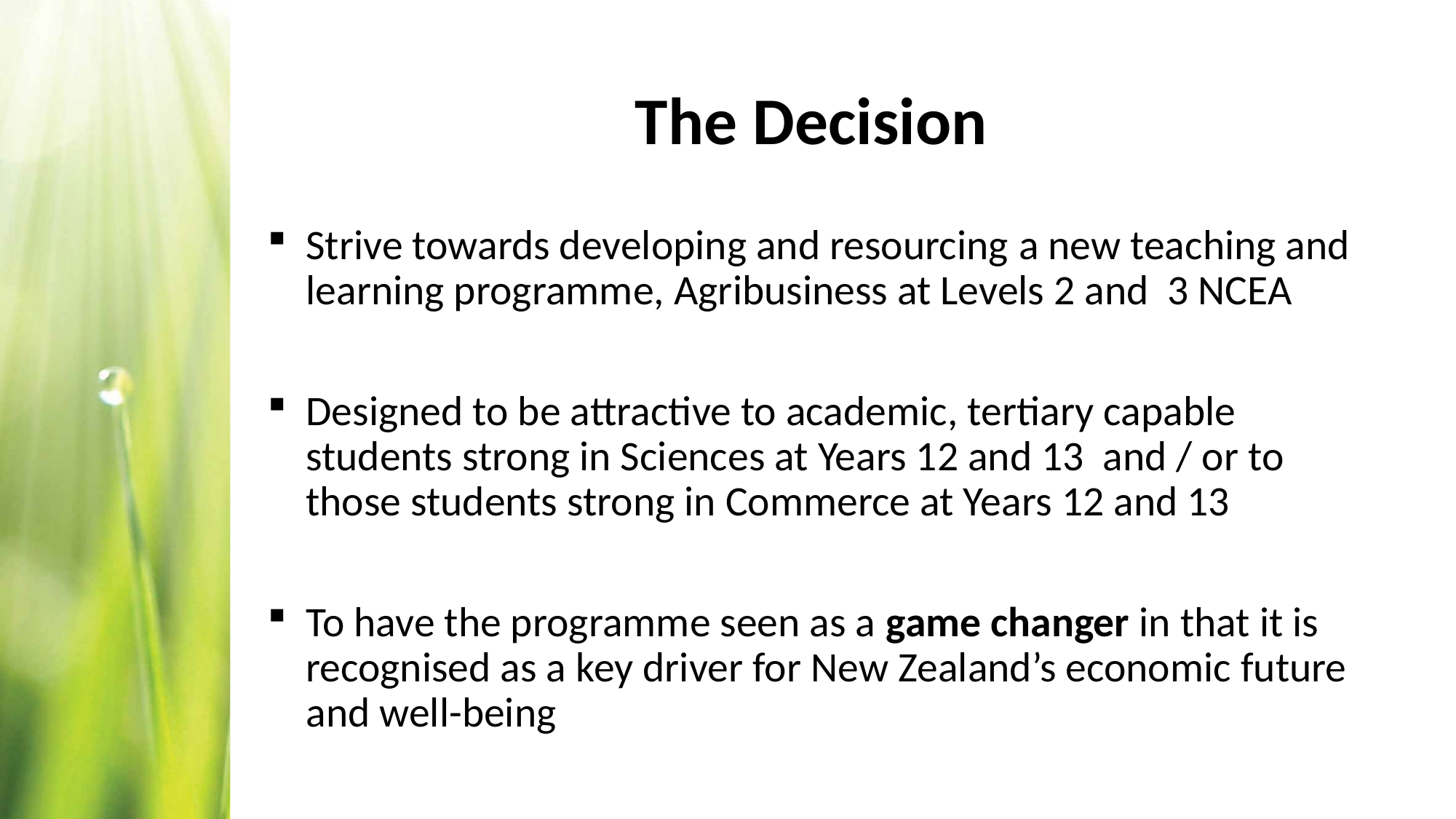

# The Decision
Strive towards developing and resourcing a new teaching and learning programme, Agribusiness at Levels 2 and  3 NCEA

Designed to be attractive to academic, tertiary capable students strong in Sciences at Years 12 and 13  and / or to those students strong in Commerce at Years 12 and 13

To have the programme seen as a game changer in that it is recognised as a key driver for New Zealand’s economic future and well-being